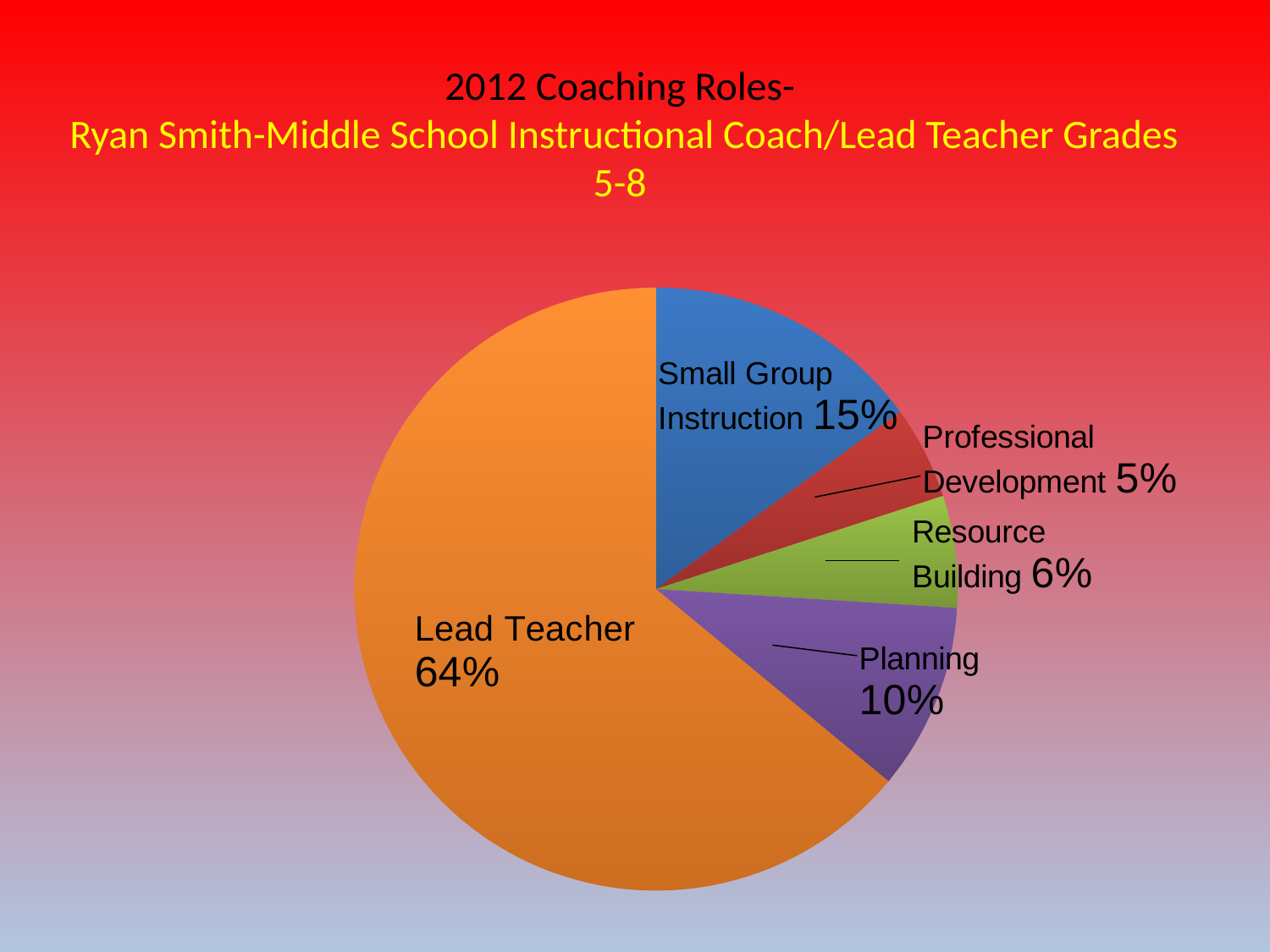

# 2012 Coaching Roles- Ryan Smith-Middle School Instructional Coach/Lead Teacher Grades 5-8

### Chart

| Category | Sales |
|---|---|
| Small Group Instruction | 15.0 |
| Professional Dev | 5.0 |
| Resources | 6.0 |
| Planning | 10.0 |
|  | None |
| Lead Teacher | 64.0 |